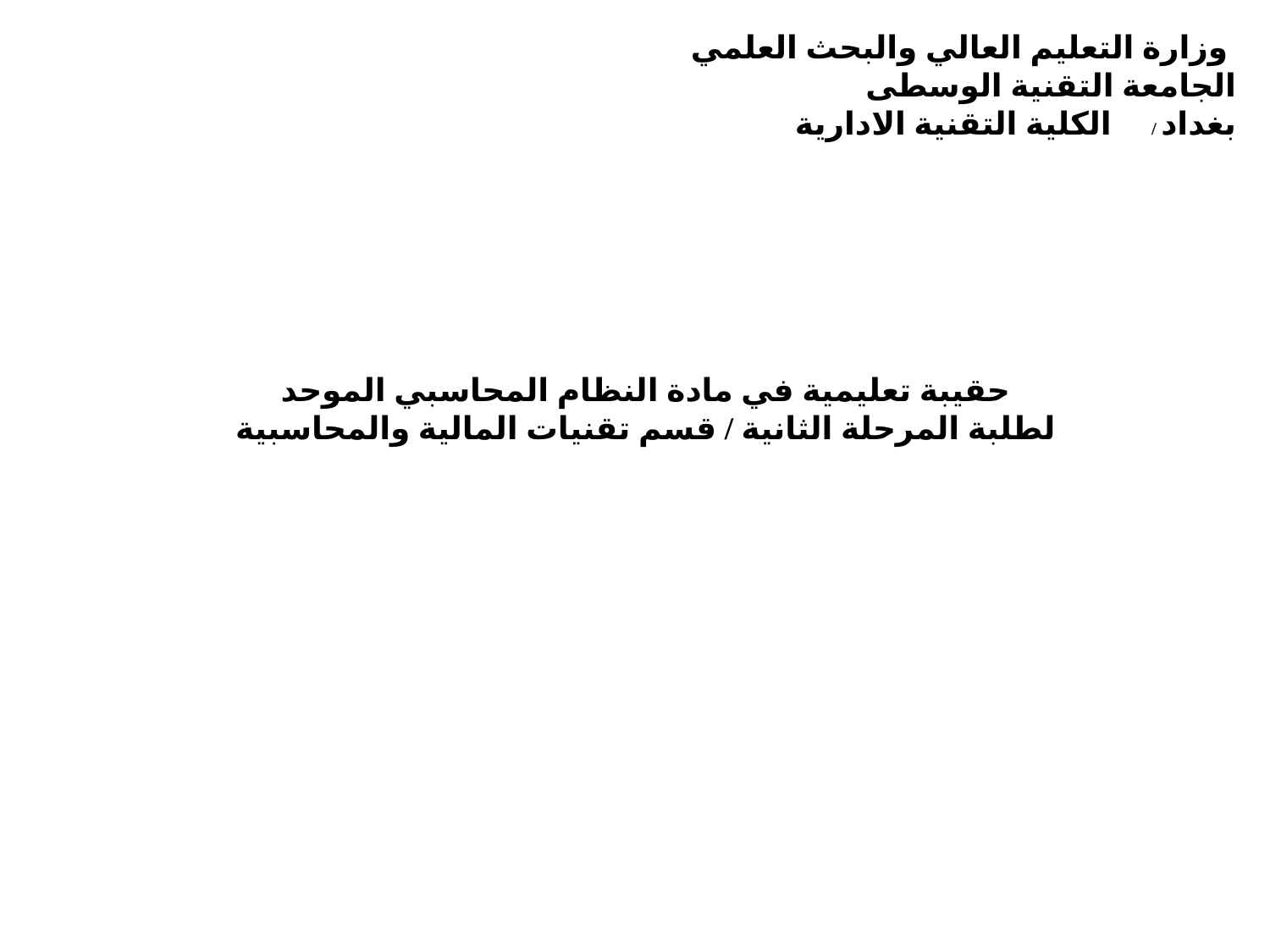

وزارة التعليم العالي والبحث العلمي
       الجامعة التقنية الوسطى
 بغداد /         الكلية التقنية الادارية

حقيبة تعليمية في مادة النظام المحاسبي الموحد
لطلبة المرحلة الثانية / قسم تقنيات المالية والمحاسبية